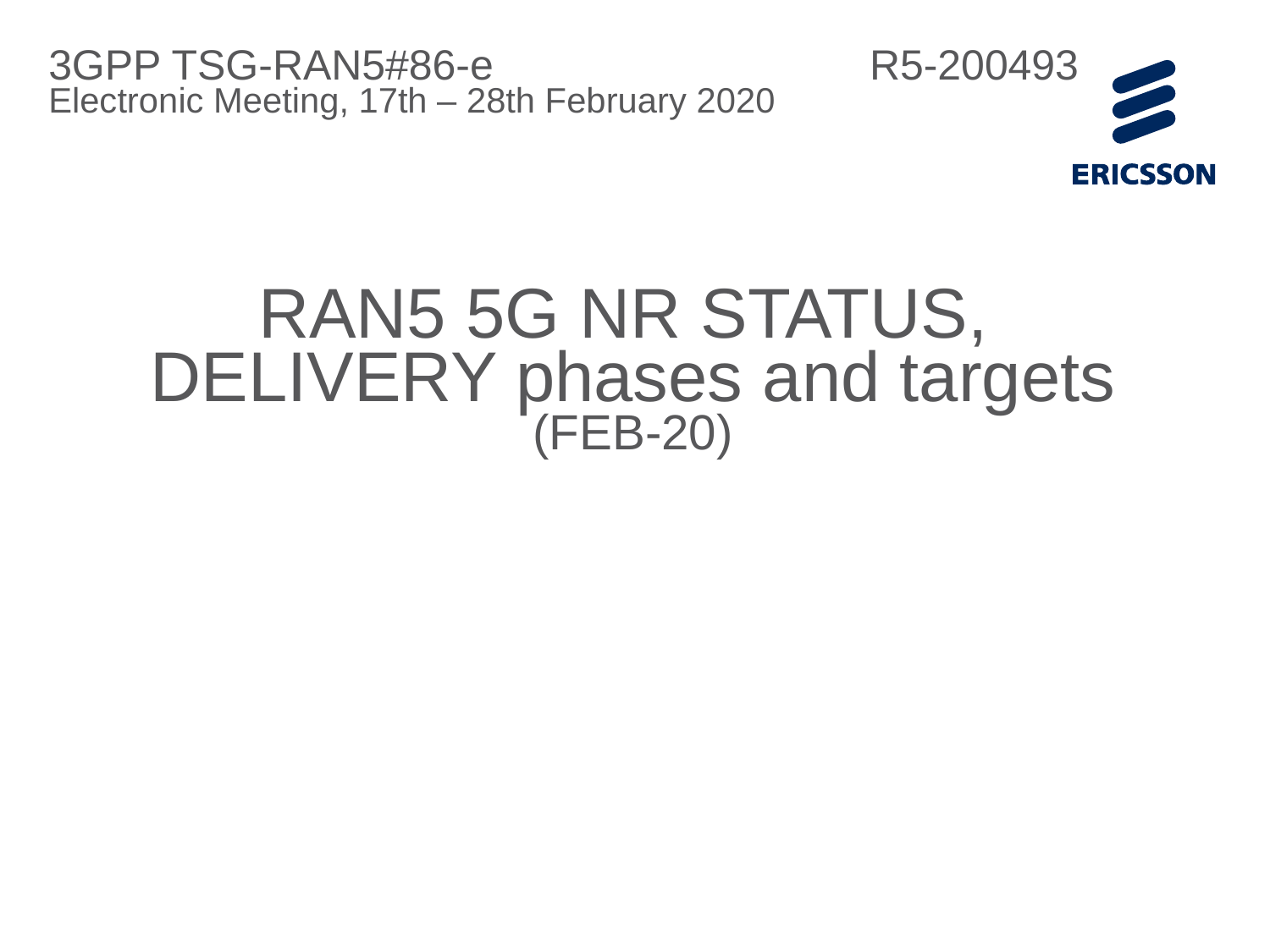

3GPP TSG-RAN5#86-e		     	     R5-200493
Electronic Meeting, 17th – 28th February 2020
# RAN5 5G NR STATUS, DELIVERY phases and targets (FEB-20)